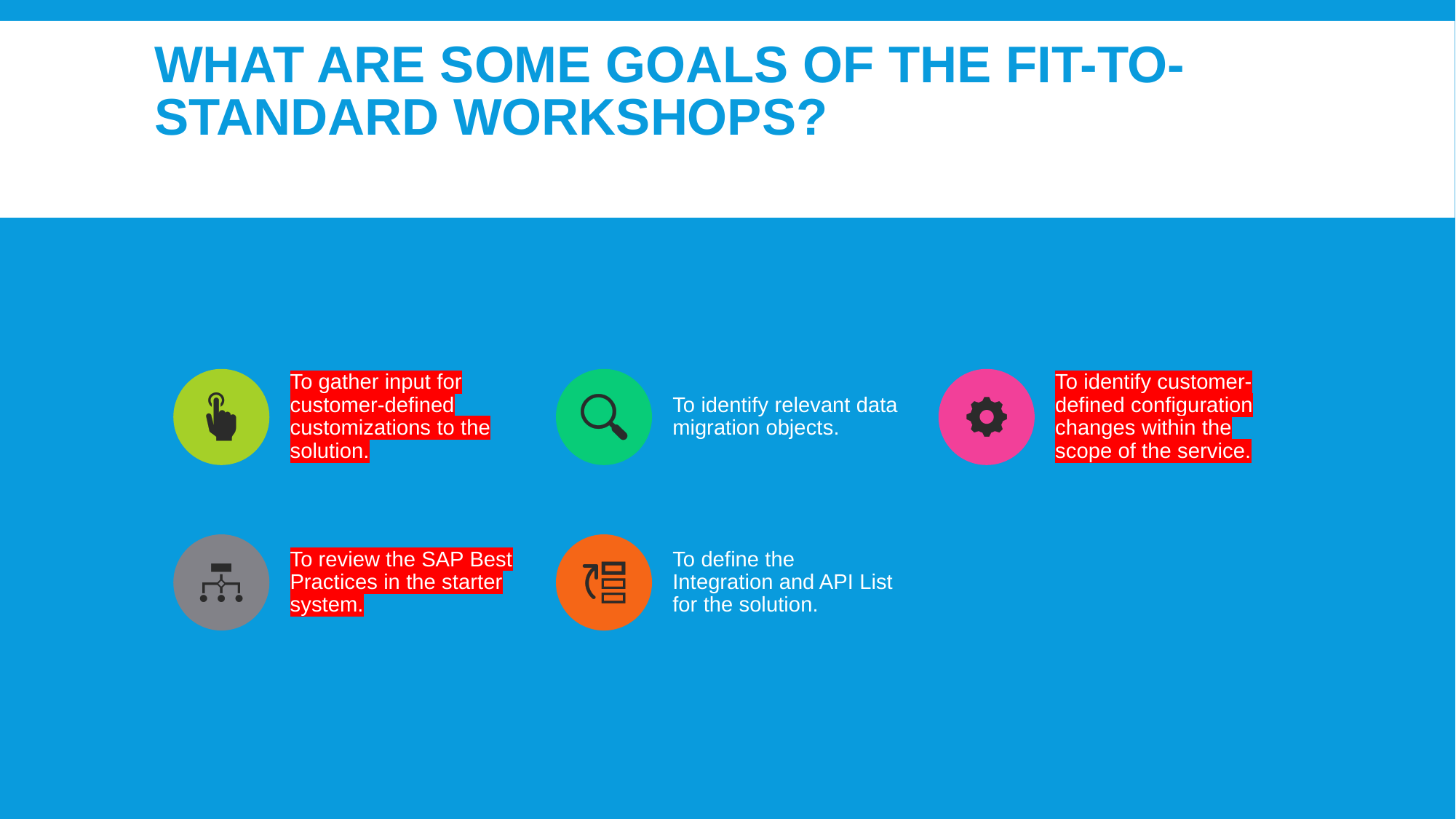

# What are some goals of the Fit-to-Standard workshops?
To gather input for customer-defined customizations to the solution.
To identify relevant data migration objects.
To identify customer-defined configuration changes within the scope of the service.
To review the SAP Best Practices in the starter system.
To define the Integration and API List for the solution.